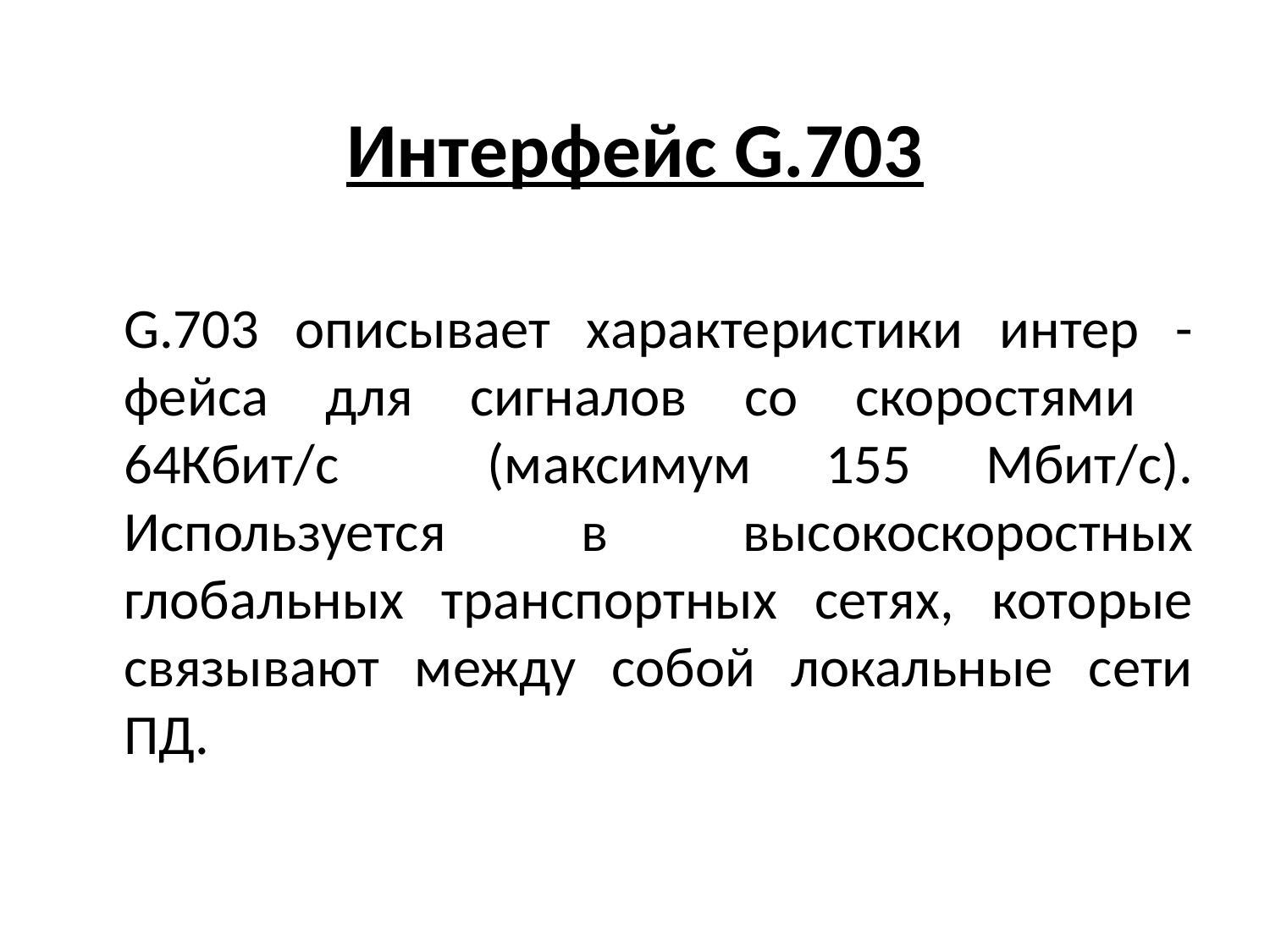

# Интерфейс G.703
	G.703 описывает характеристики интер -фейса для сигналов со скоростями  64Кбит/с  (максимум 155 Мбит/с). Используется в высокоскоростных глобальных транспортных сетях, которые связывают между собой локальные сети ПД.